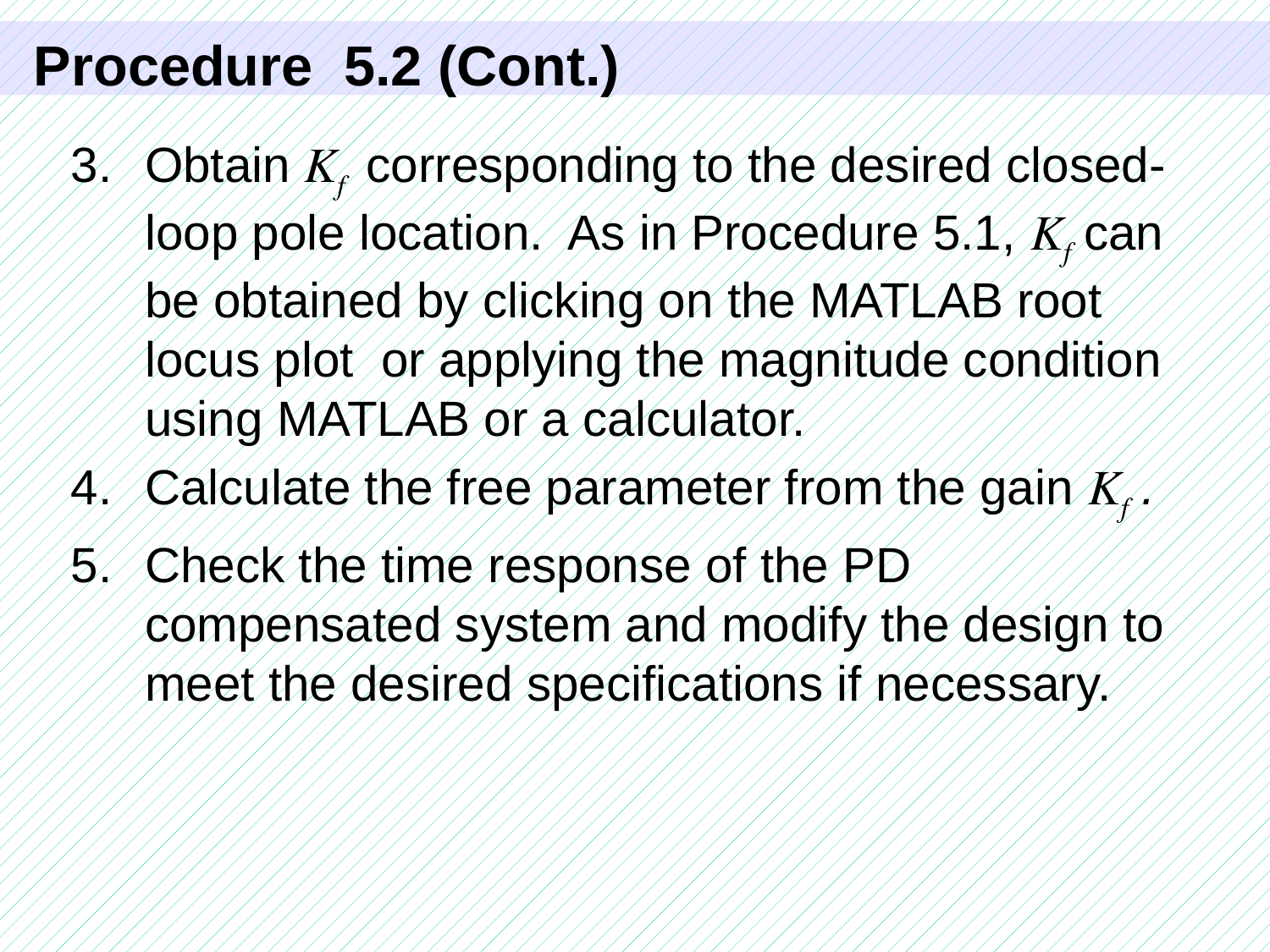

# Procedure  5.2 (Cont.)
Obtain Kf  corresponding to the desired closed-loop pole location.  As in Procedure 5.1, Kf can be obtained by clicking on the MATLAB root locus plot  or applying the magnitude condition using MATLAB or a calculator.
Calculate the free parameter from the gain Kf .
Check the time response of the PD compensated system and modify the design to meet the desired specifications if necessary.